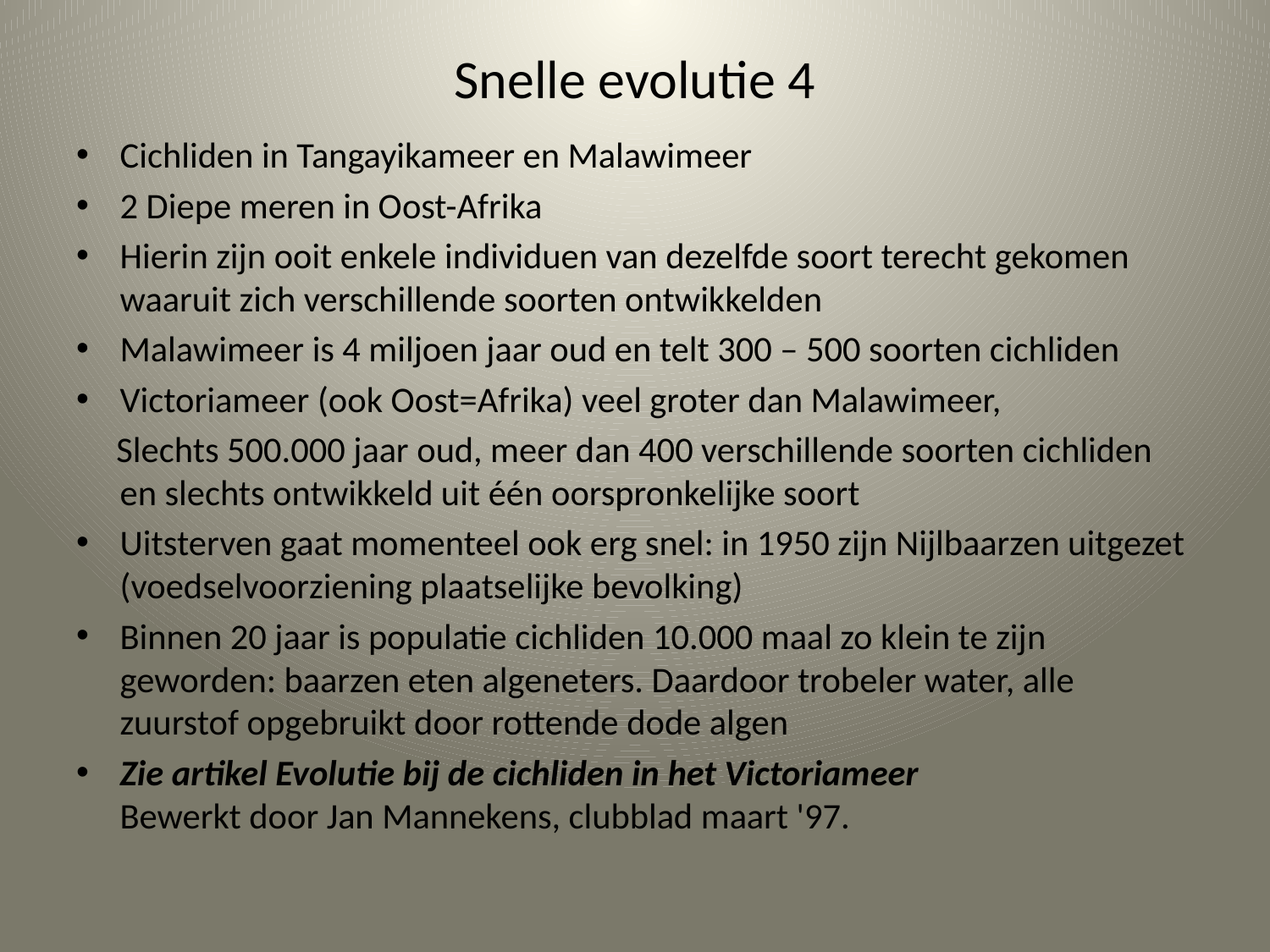

# Snelle evolutie 4
Cichliden in Tangayikameer en Malawimeer
2 Diepe meren in Oost-Afrika
Hierin zijn ooit enkele individuen van dezelfde soort terecht gekomen waaruit zich verschillende soorten ontwikkelden
Malawimeer is 4 miljoen jaar oud en telt 300 – 500 soorten cichliden
Victoriameer (ook Oost=Afrika) veel groter dan Malawimeer,
     Slechts 500.000 jaar oud, meer dan 400 verschillende soorten cichliden  en slechts ontwikkeld uit één oorspronkelijke soort
Uitsterven gaat momenteel ook erg snel: in 1950 zijn Nijlbaarzen uitgezet (voedselvoorziening plaatselijke bevolking)
Binnen 20 jaar is populatie cichliden 10.000 maal zo klein te zijn geworden: baarzen eten algeneters. Daardoor trobeler water, alle zuurstof opgebruikt door rottende dode algen
Zie artikel Evolutie bij de cichliden in het Victoriameer
Bewerkt door Jan Mannekens, clubblad maart '97.